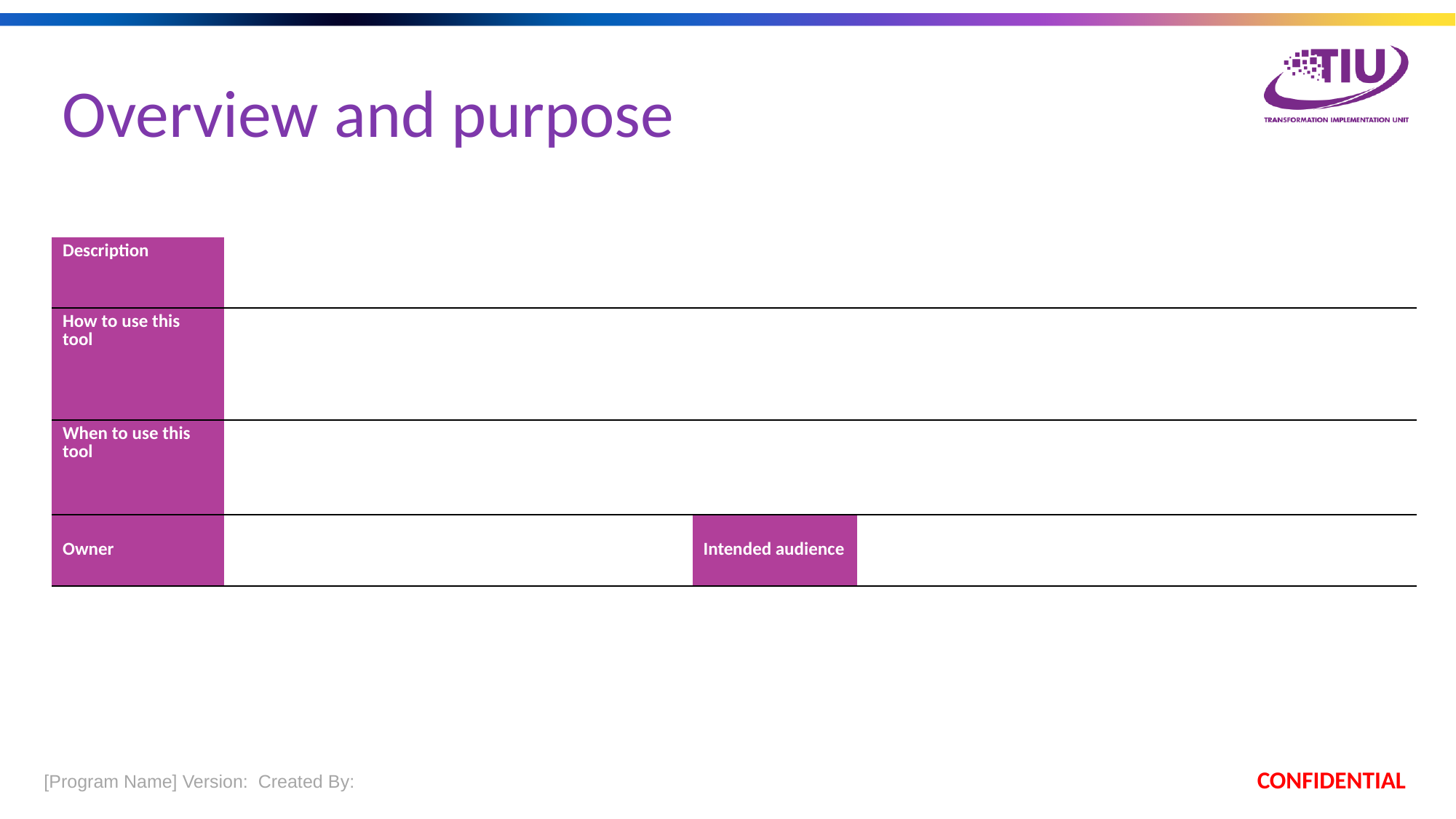

Overview and purpose
| Description |  |  |  |
| --- | --- | --- | --- |
| How to use this tool |  |  |  |
| When to use this tool |  |  |  |
| Owner |  | Intended audience |  |
 [Program Name] Version:  Created By:
CONFIDENTIAL